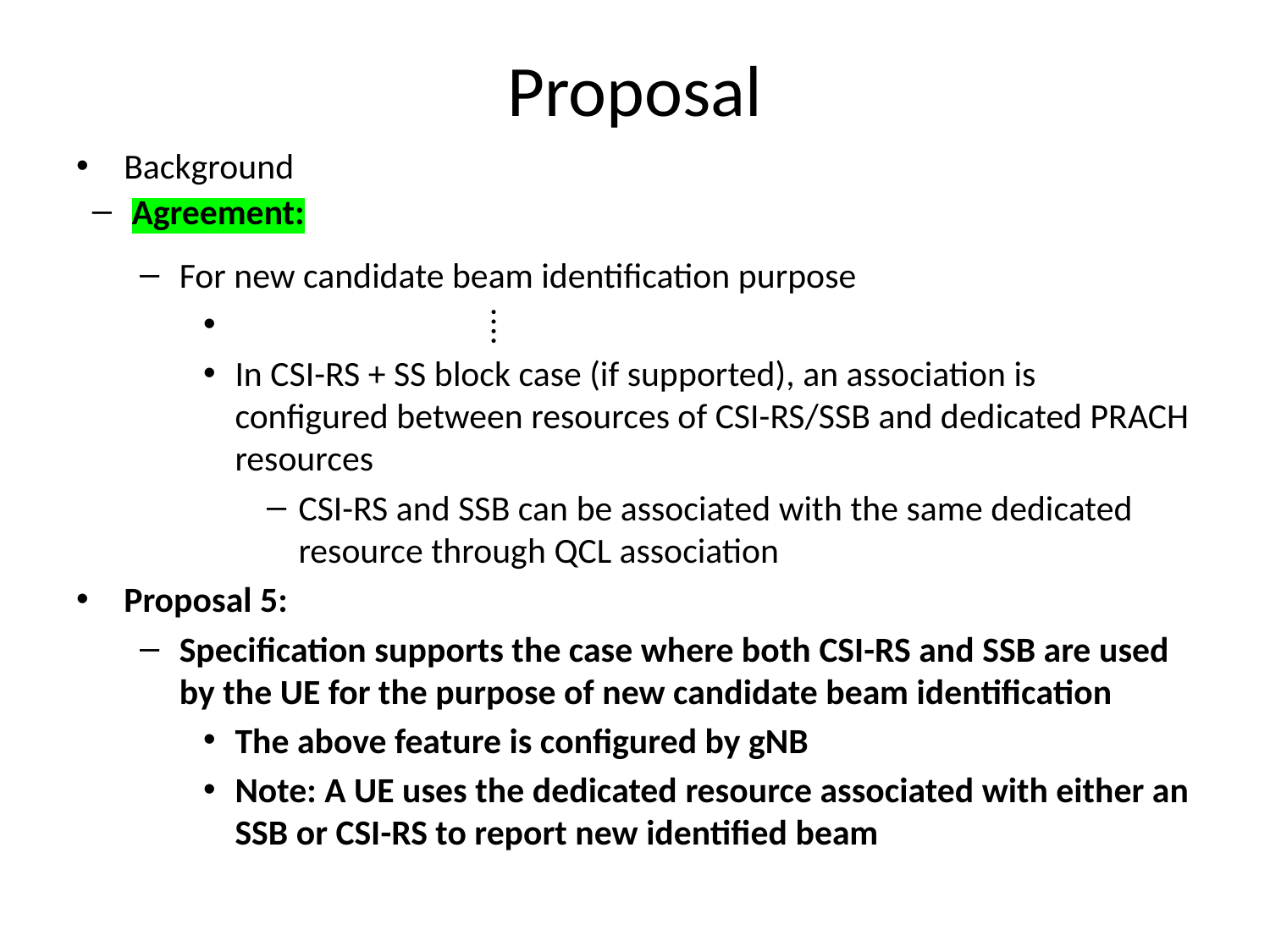

# Proposal
Background
Agreement:
For new candidate beam identification purpose
  		⁞
In CSI-RS + SS block case (if supported), an association is configured between resources of CSI-RS/SSB and dedicated PRACH resources
CSI-RS and SSB can be associated with the same dedicated resource through QCL association
Proposal 5:
Specification supports the case where both CSI-RS and SSB are used by the UE for the purpose of new candidate beam identification
The above feature is configured by gNB
Note: A UE uses the dedicated resource associated with either an SSB or CSI-RS to report new identified beam